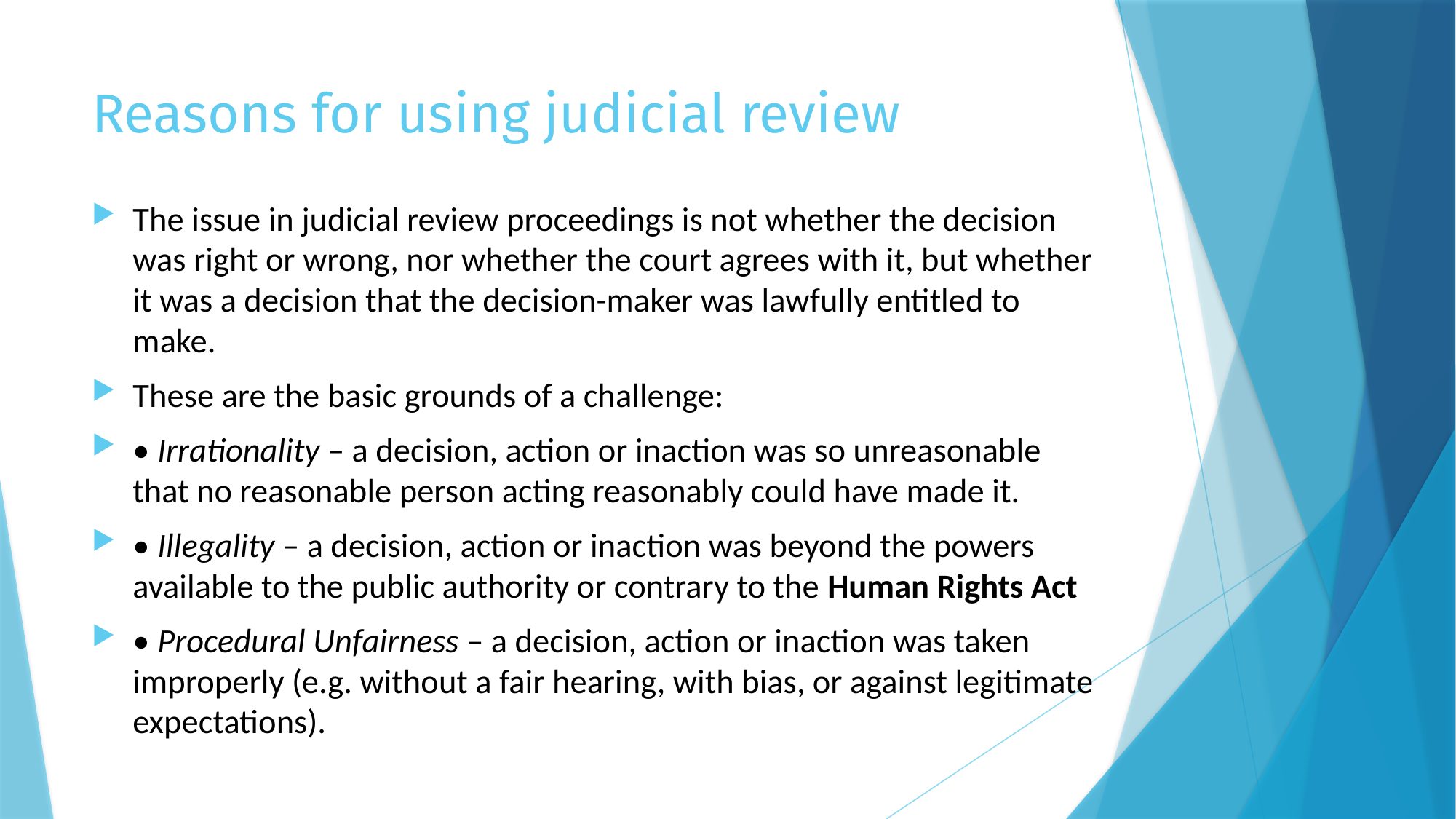

# Reasons for using judicial review
The issue in judicial review proceedings is not whether the decision was right or wrong, nor whether the court agrees with it, but whether it was a decision that the decision-maker was lawfully entitled to make.
These are the basic grounds of a challenge:
• Irrationality – a decision, action or inaction was so unreasonable that no reasonable person acting reasonably could have made it.
• Illegality – a decision, action or inaction was beyond the powers available to the public authority or contrary to the Human Rights Act
• Procedural Unfairness – a decision, action or inaction was taken improperly (e.g. without a fair hearing, with bias, or against legitimate expectations).